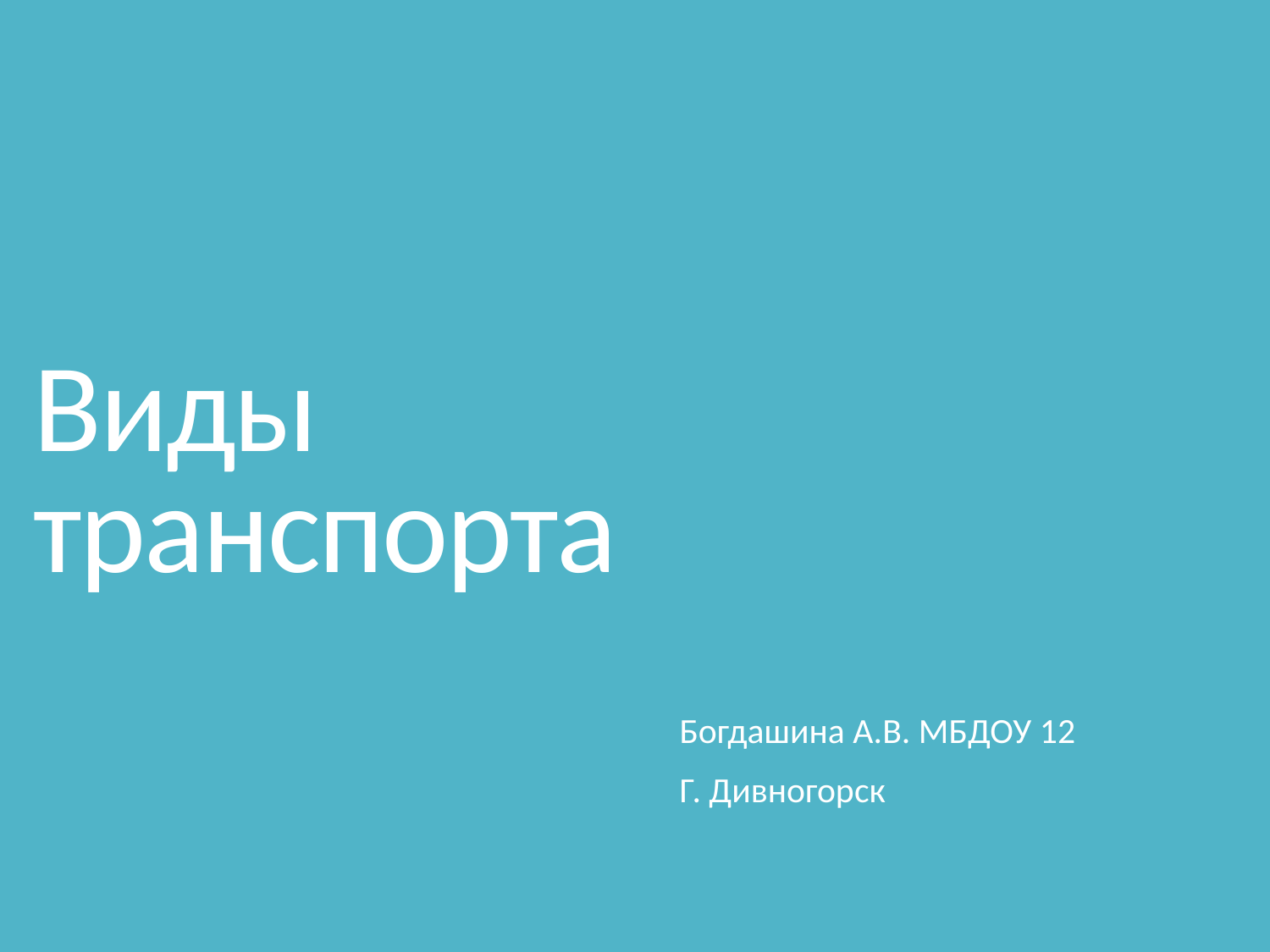

# Виды транспорта
Богдашина А.В. МБДОУ 12
Г. Дивногорск